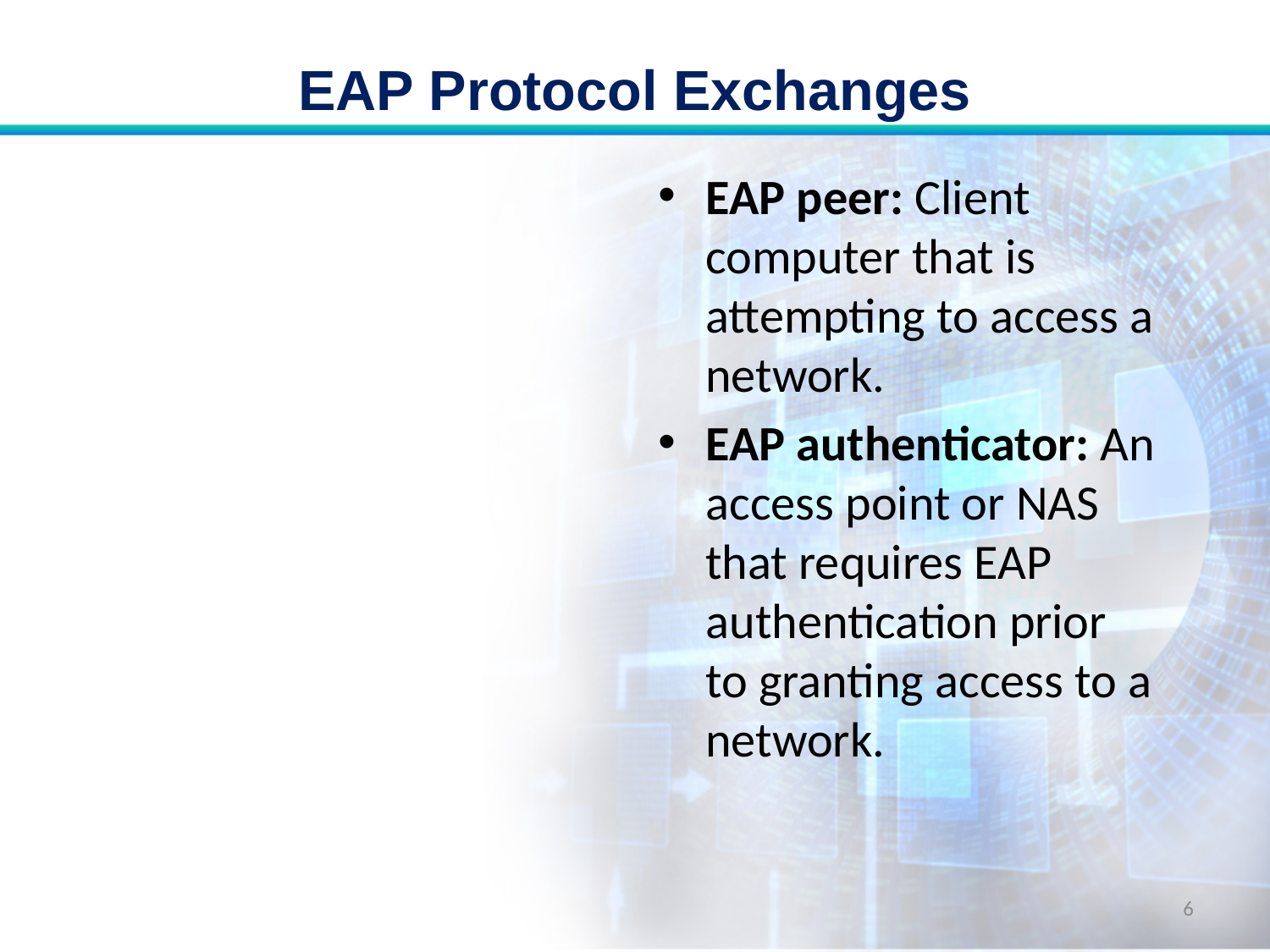

# EAP Protocol Exchanges
EAP peer: Client computer that is attempting to access a network.
EAP authenticator: An access point or NAS that requires EAP authentication prior to granting access to a network.
6